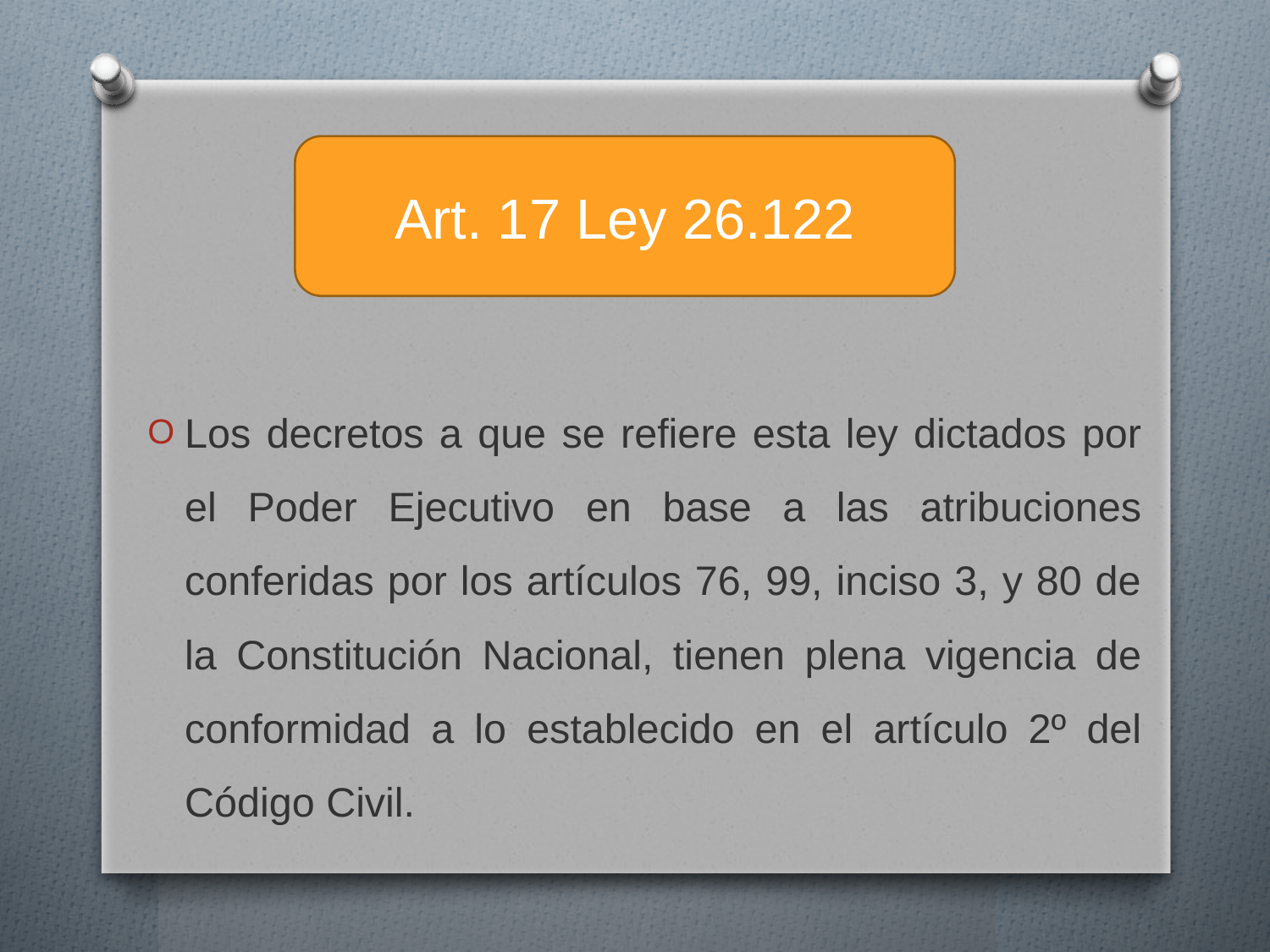

# Aa
Art. 17 Ley 26.122
Los decretos a que se refiere esta ley dictados por el Poder Ejecutivo en base a las atribuciones conferidas por los artículos 76, 99, inciso 3, y 80 de la Constitución Nacional, tienen plena vigencia de conformidad a lo establecido en el artículo 2º del Código Civil.